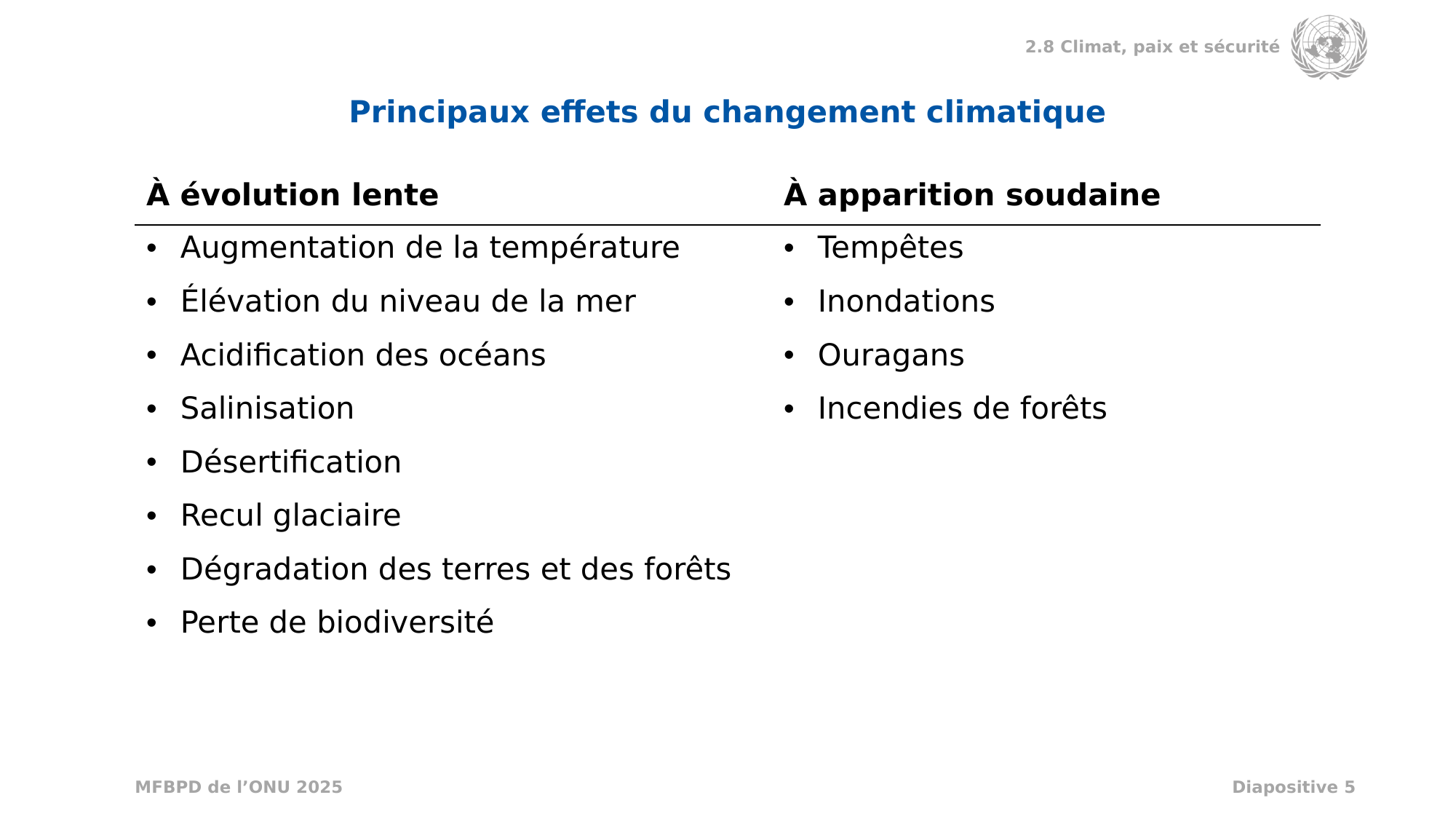

Principaux effets du changement climatique
| À évolution lente | À apparition soudaine |
| --- | --- |
| Augmentation de la température Élévation du niveau de la mer Acidification des océans Salinisation Désertification Recul glaciaire Dégradation des terres et des forêts Perte de biodiversité | Tempêtes Inondations Ouragans Incendies de forêts |